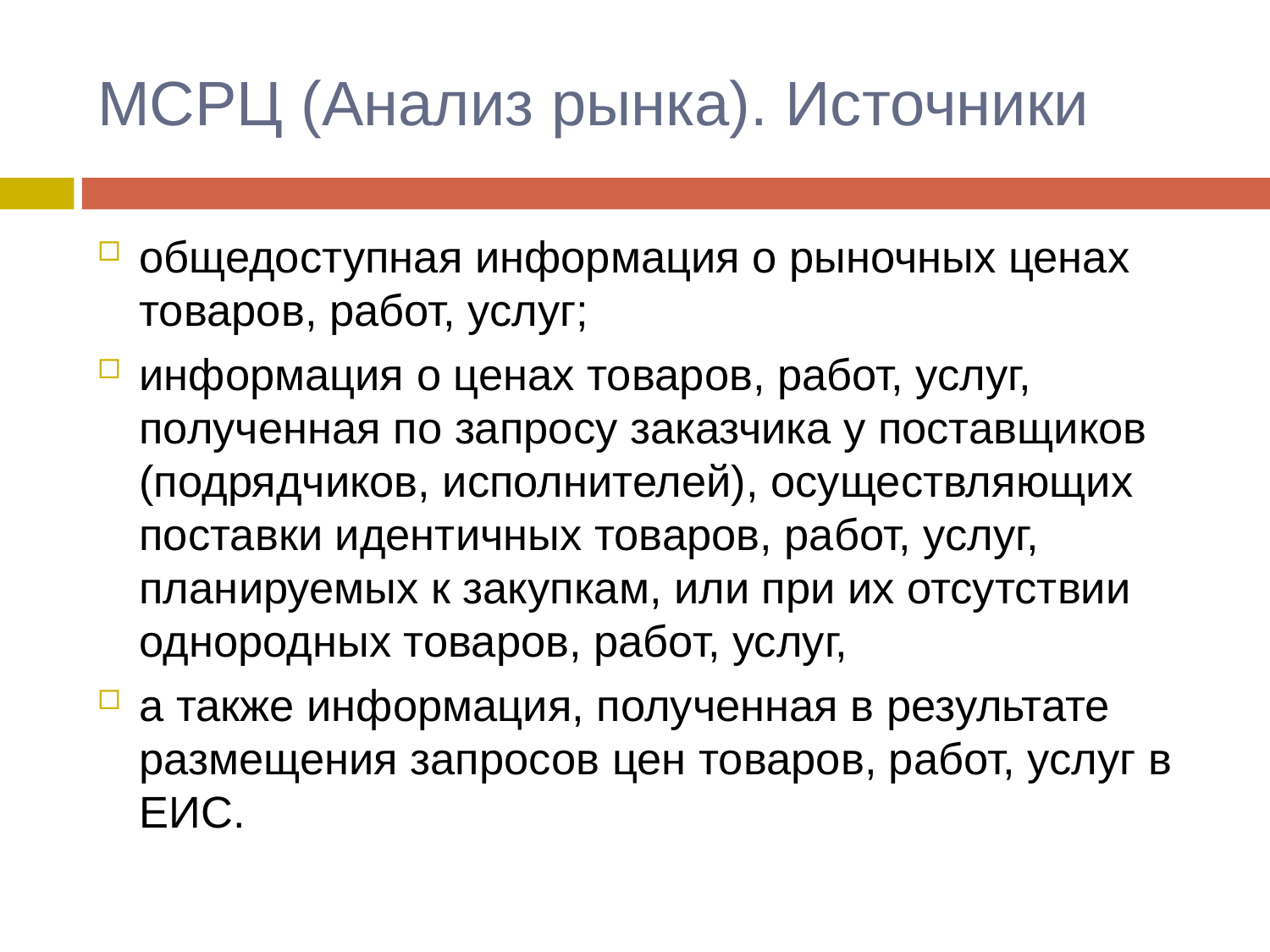

# МСРЦ (Анализ рынка). Источники
общедоступная информация о рыночных ценах товаров, работ, услуг;
информация о ценах товаров, работ, услуг, полученная по запросу заказчика у поставщиков (подрядчиков, исполнителей), осуществляющих поставки идентичных товаров, работ, услуг, планируемых к закупкам, или при их отсутствии однородных товаров, работ, услуг,
а также информация, полученная в результате размещения запросов цен товаров, работ, услуг в ЕИС.